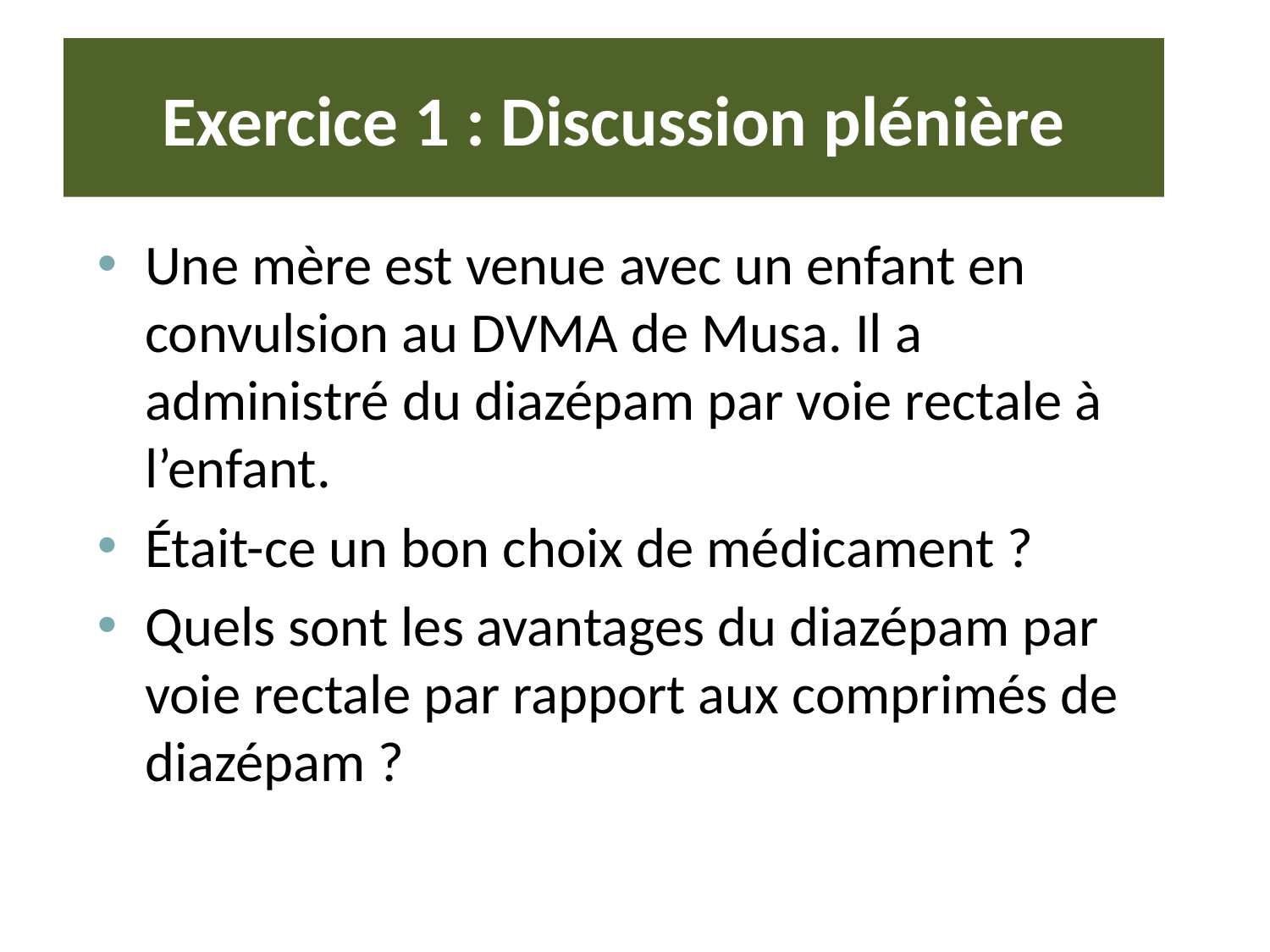

# Exercice 1 : Discussion plénière
Une mère est venue avec un enfant en convulsion au DVMA de Musa. Il a administré du diazépam par voie rectale à l’enfant.
Était-ce un bon choix de médicament ?
Quels sont les avantages du diazépam par voie rectale par rapport aux comprimés de diazépam ?